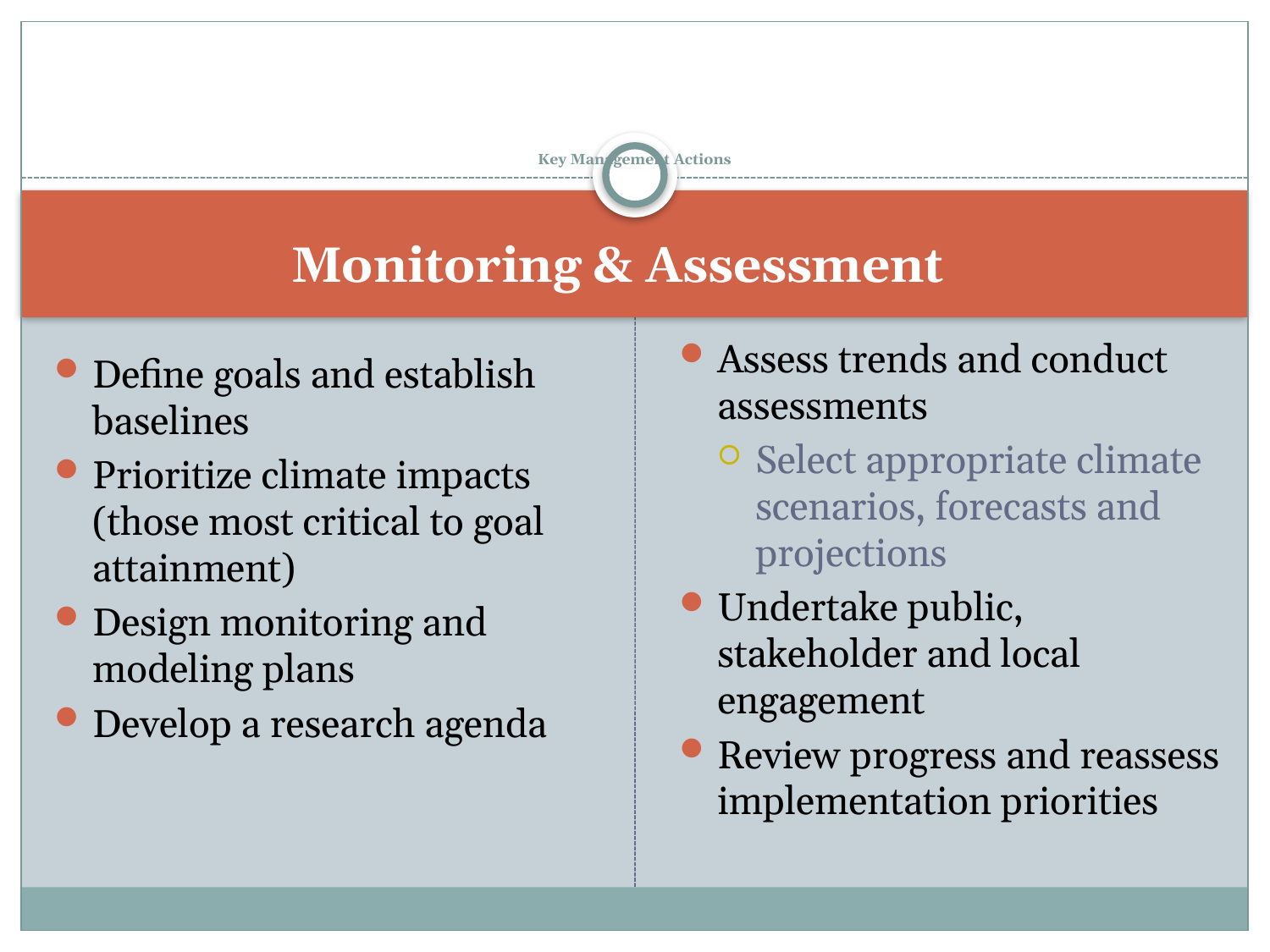

# Key Management Actions
Monitoring & Assessment
Assess trends and conduct assessments
Select appropriate climate scenarios, forecasts and projections
Undertake public, stakeholder and local engagement
Review progress and reassess implementation priorities

Define goals and establish baselines
Prioritize climate impacts (those most critical to goal attainment)
Design monitoring and modeling plans
Develop a research agenda